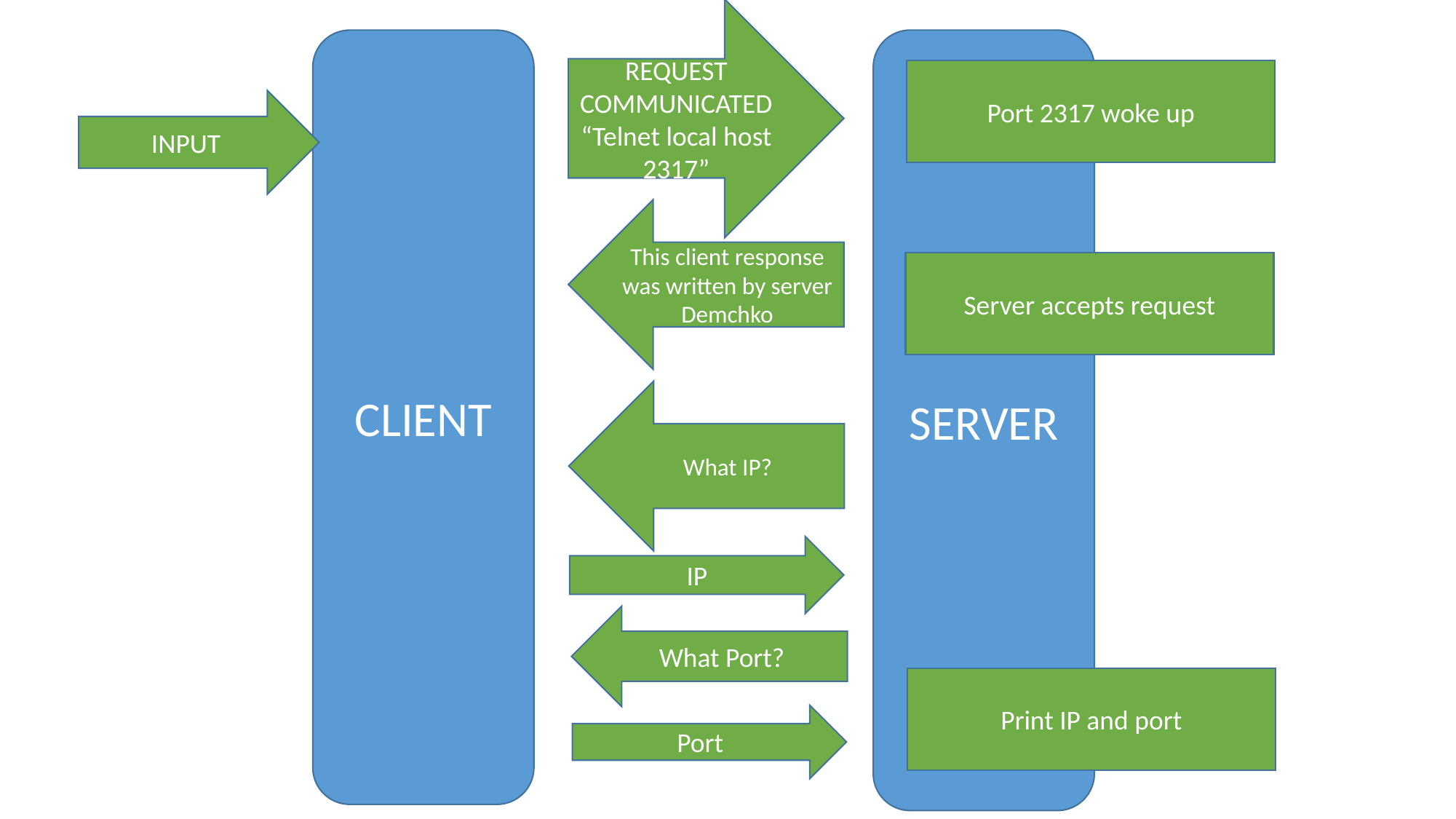

REQUEST COMMUNICATED
“Telnet local host 2317”
SERVER
CLIENT
Port 2317 woke up
INPUT
This client response was written by server Demchko
Server accepts request
What IP?
IP
What Port?
Print IP and port
Port